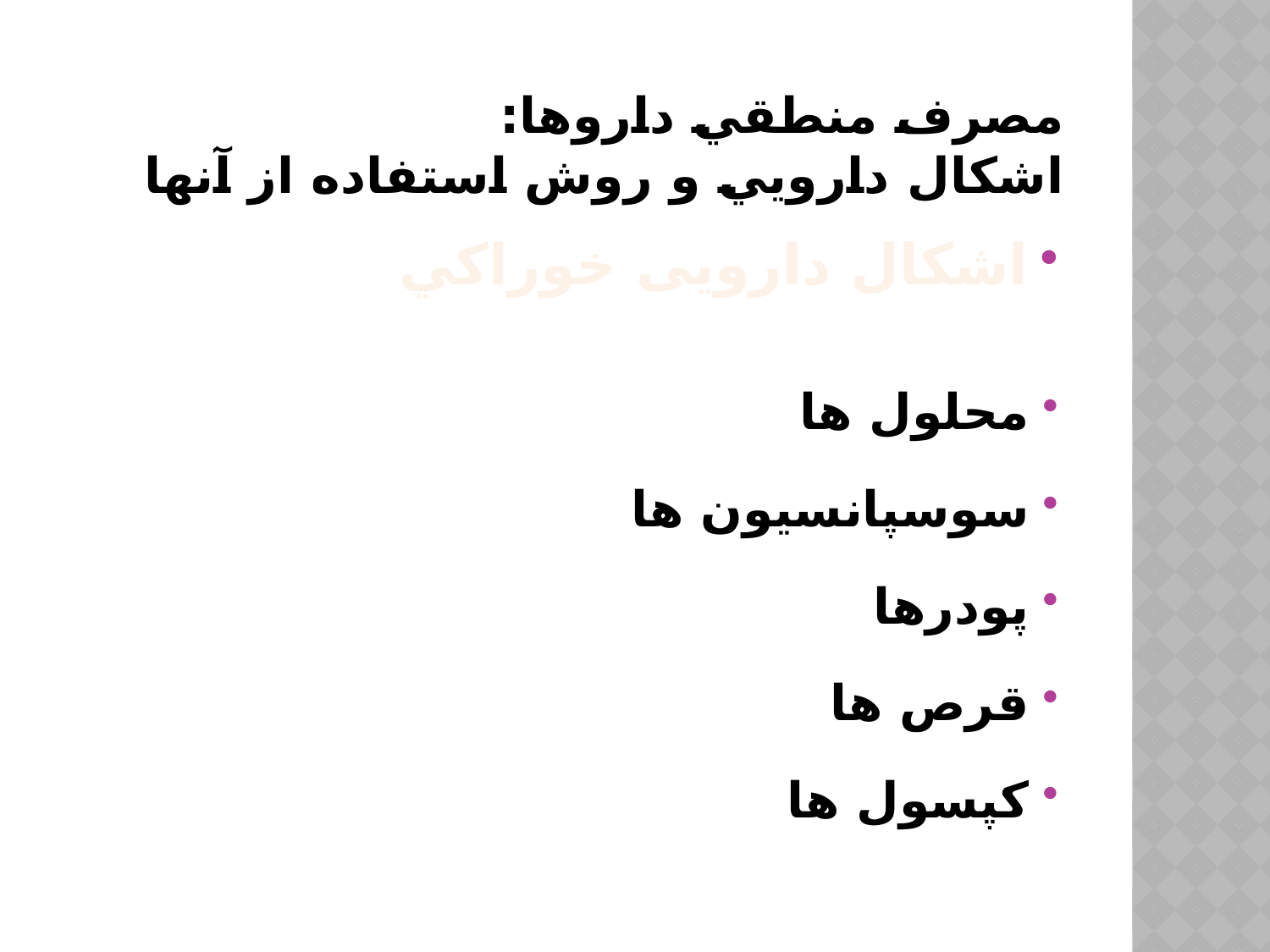

# مصرف منطقي داروها: اشكال دارويي و روش استفاده از آنها
اشکال دارویی خوراكي

محلول ها
سوسپانسیون ها
پودرها
قرص ها
کپسول ها